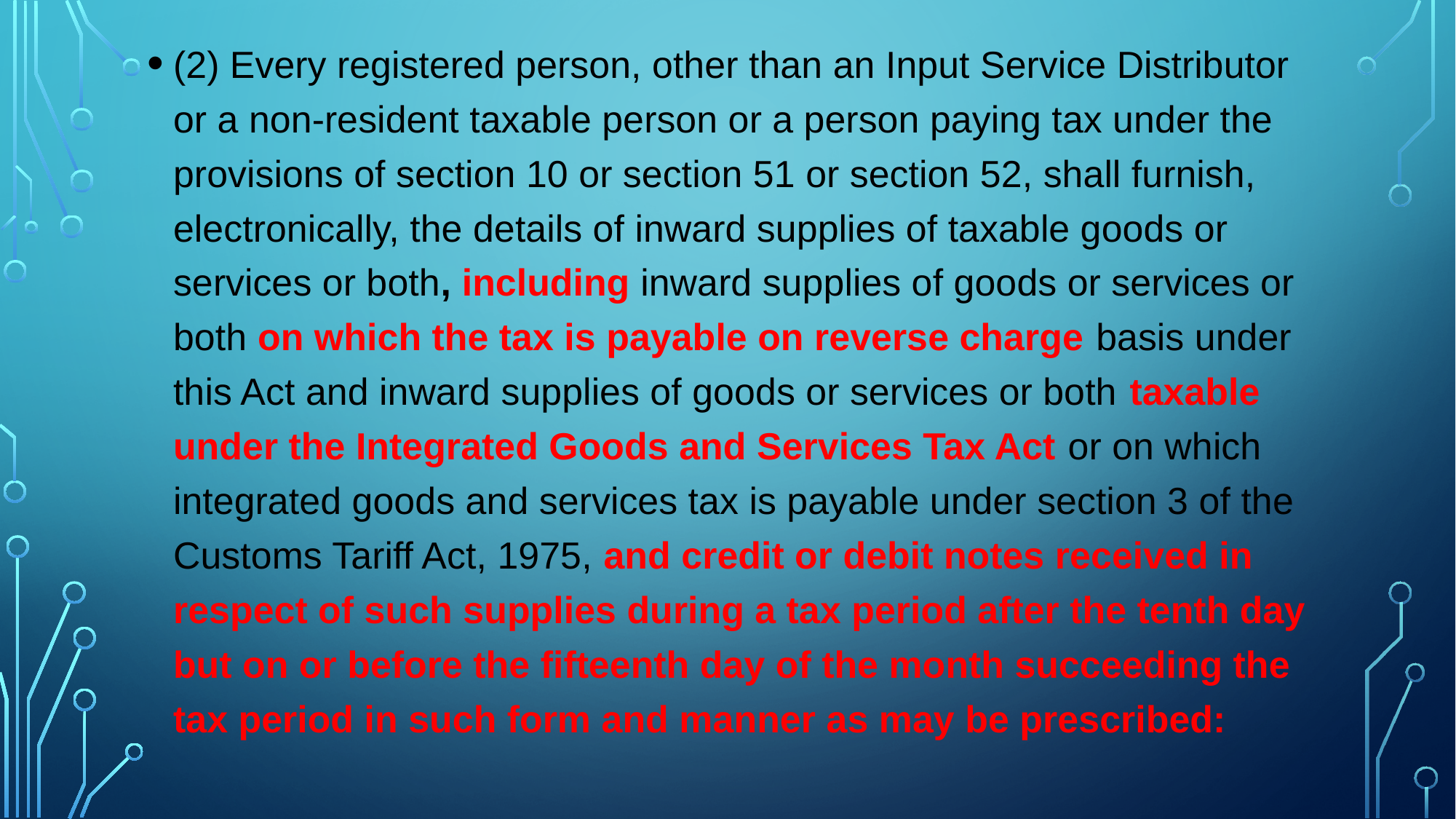

(2) Every registered person, other than an Input Service Distributor or a non-resident taxable person or a person paying tax under the provisions of section 10 or section 51 or section 52, shall furnish, electronically, the details of inward supplies of taxable goods or services or both, including inward supplies of goods or services or both on which the tax is payable on reverse charge basis under this Act and inward supplies of goods or services or both taxable under the Integrated Goods and Services Tax Act or on which integrated goods and services tax is payable under section 3 of the Customs Tariff Act, 1975, and credit or debit notes received in respect of such supplies during a tax period after the tenth day but on or before the fifteenth day of the month succeeding the tax period in such form and manner as may be prescribed: